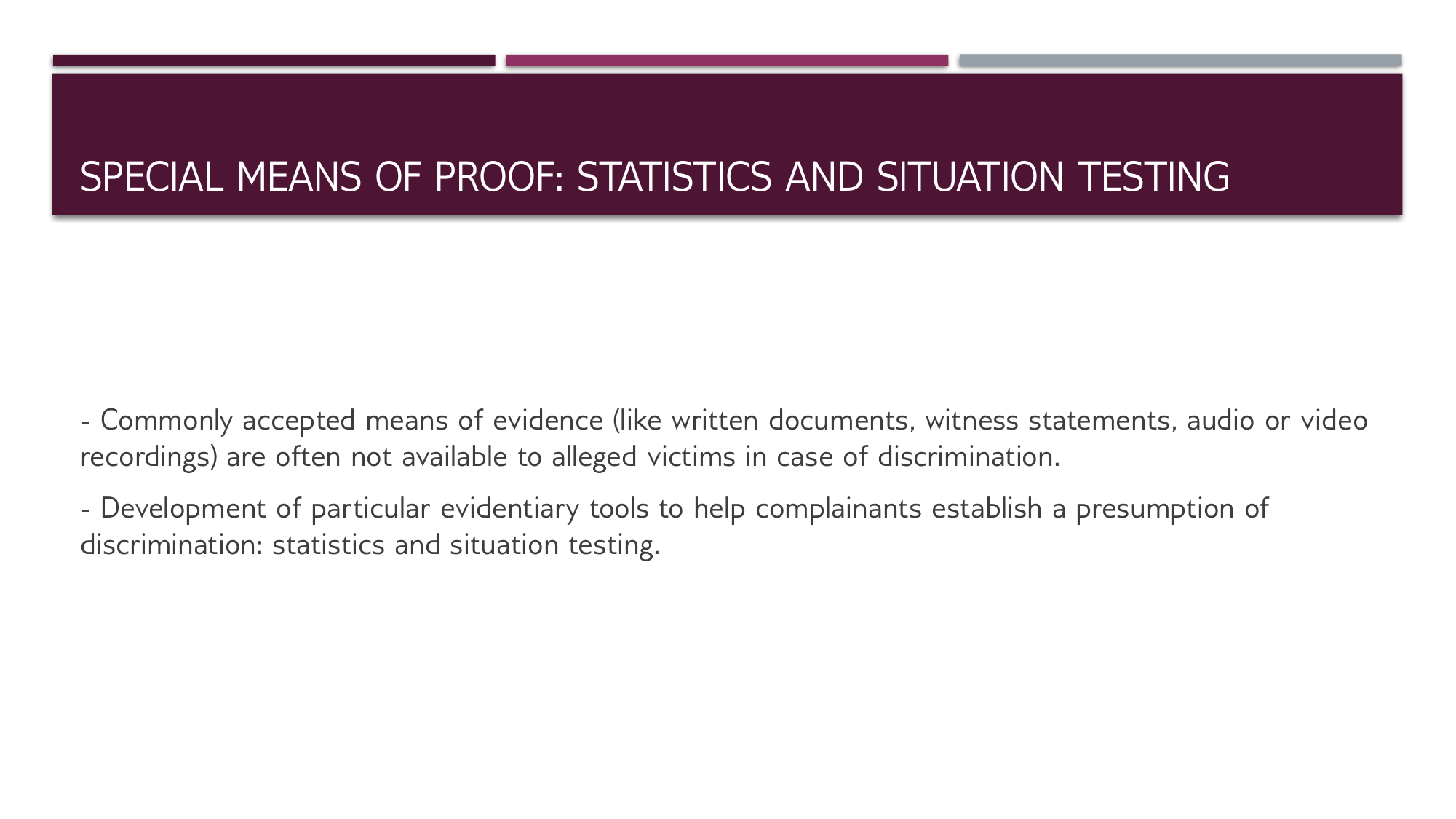

# Special means of proof: statistics and situation testing
- Commonly accepted means of evidence (like written documents, witness statements, audio or video recordings) are often not available to alleged victims in case of discrimination.
- Development of particular evidentiary tools to help complainants establish a presumption of discrimination: statistics and situation testing.